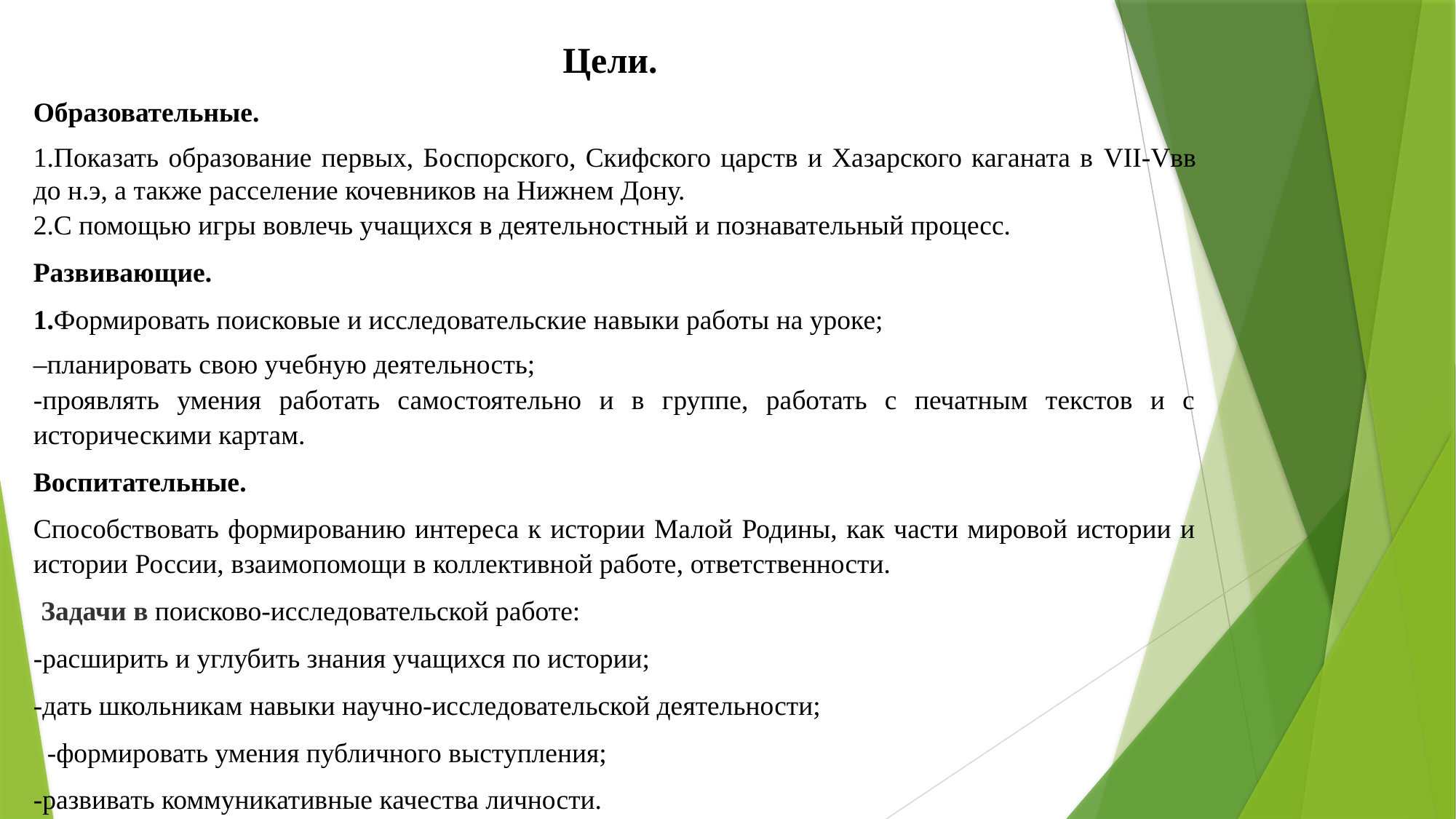

Цели.
Образовательные.
1.Показать образование первых, Боспорского, Скифского царств и Хазарского каганата в VII-Vвв до н.э, а также расселение кочевников на Нижнем Дону.
2.С помощью игры вовлечь учащихся в деятельностный и познавательный процесс.
Развивающие.
1.Формировать поисковые и исследовательские навыки работы на уроке;
–планировать свою учебную деятельность;
-проявлять умения работать самостоятельно и в группе, работать с печатным текстов и с историческими картам.
Воспитательные.
Способствовать формированию интереса к истории Малой Родины, как части мировой истории и истории России, взаимопомощи в коллективной работе, ответственности.
 Задачи в поисково-исследовательской работе:
-расширить и углубить знания учащихся по истории;
-дать школьникам навыки научно-исследовательской деятельности;
  -формировать умения публичного выступления;
-развивать коммуникативные качества личности.